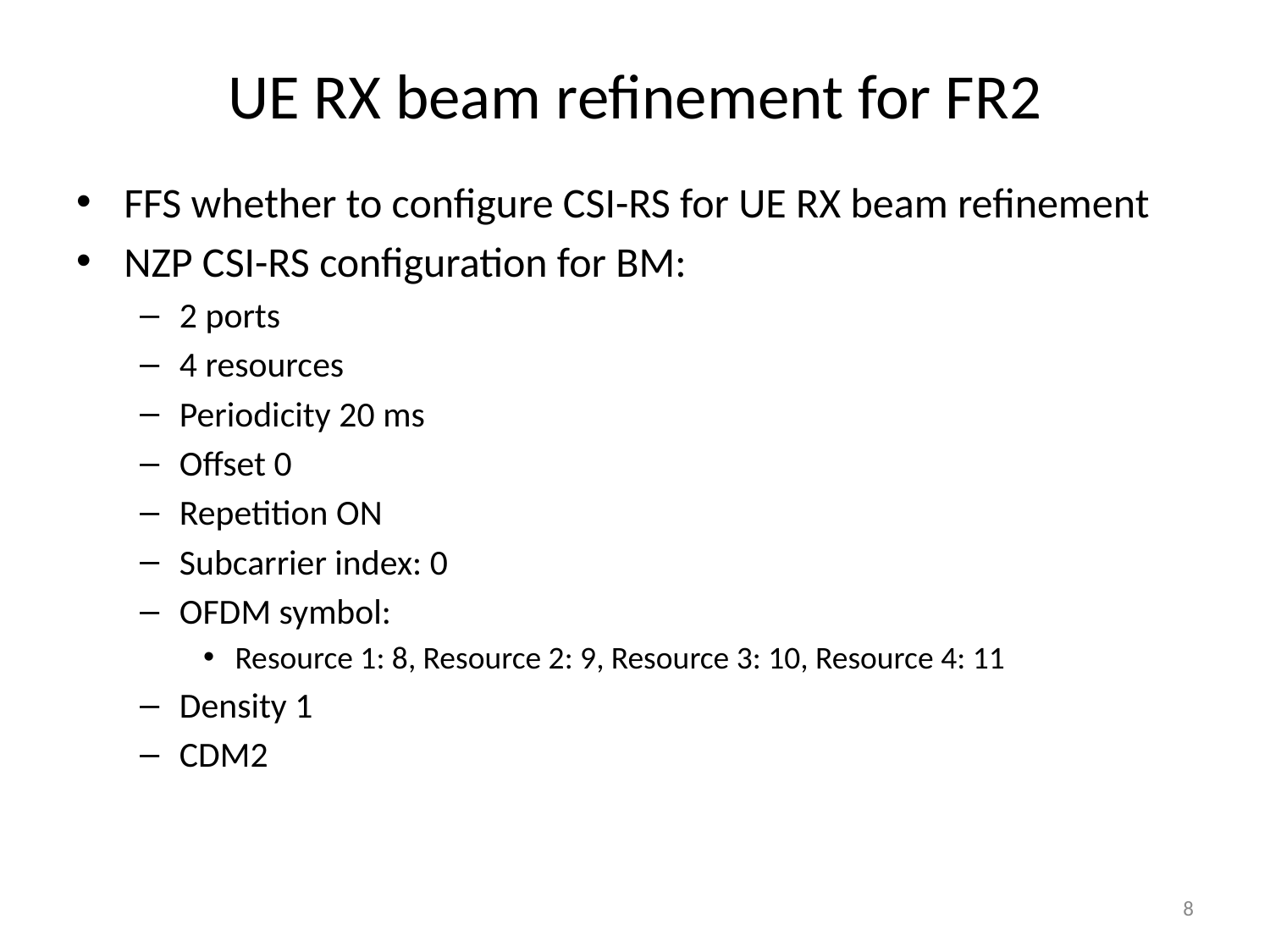

# UE RX beam refinement for FR2
FFS whether to configure CSI-RS for UE RX beam refinement
NZP CSI-RS configuration for BM:
2 ports
4 resources
Periodicity 20 ms
Offset 0
Repetition ON
Subcarrier index: 0
OFDM symbol:
Resource 1: 8, Resource 2: 9, Resource 3: 10, Resource 4: 11
Density 1
CDM2

8